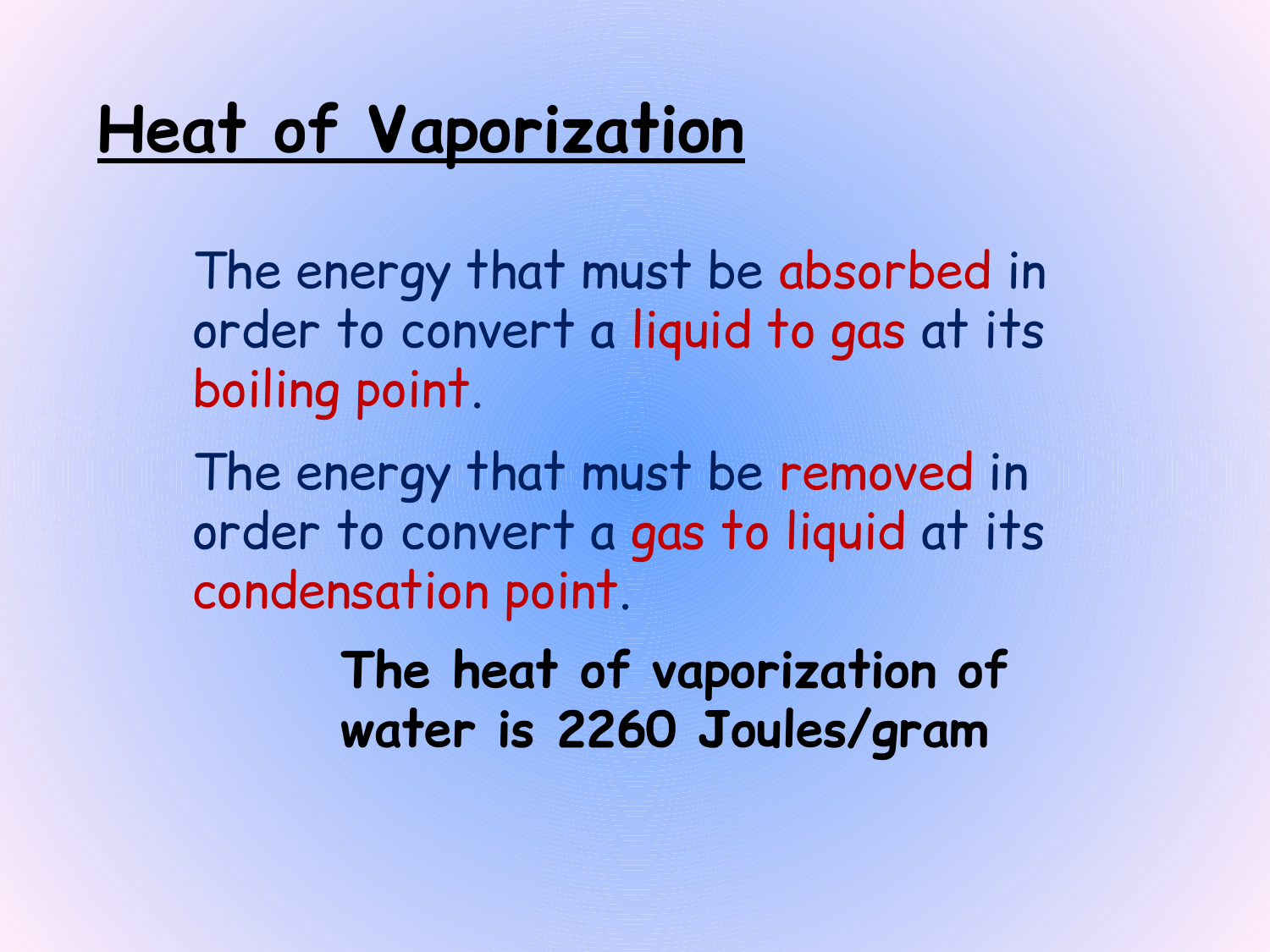

# Heat of Vaporization
The energy that must be absorbed in order to convert a liquid to gas at its boiling point.
The energy that must be removed in order to convert a gas to liquid at its condensation point.
The heat of vaporization of water is 2260 Joules/gram